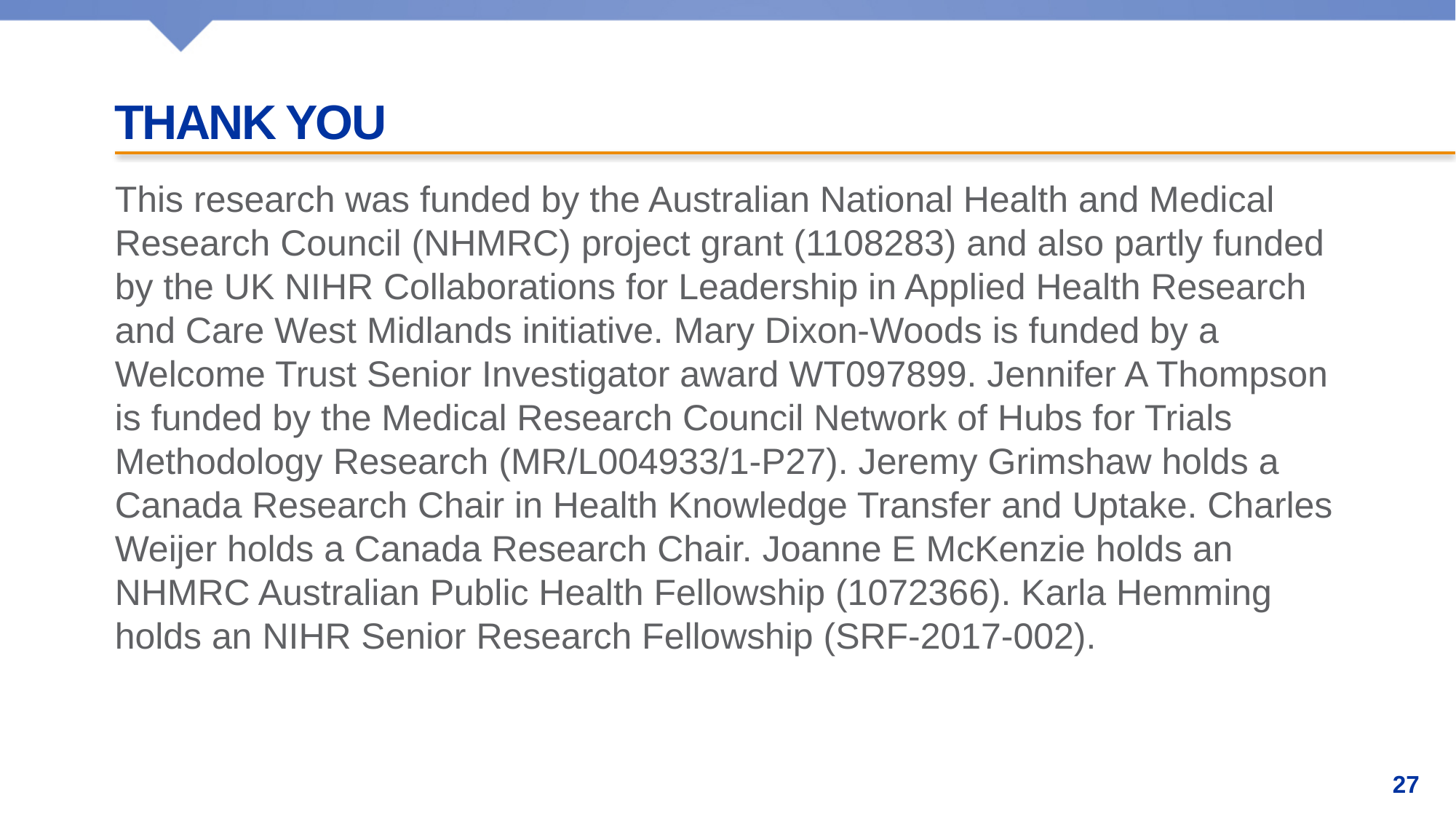

# Thank you
This research was funded by the Australian National Health and Medical Research Council (NHMRC) project grant (1108283) and also partly funded by the UK NIHR Collaborations for Leadership in Applied Health Research and Care West Midlands initiative. Mary Dixon-Woods is funded by a Welcome Trust Senior Investigator award WT097899. Jennifer A Thompson is funded by the Medical Research Council Network of Hubs for Trials Methodology Research (MR/L004933/1-P27). Jeremy Grimshaw holds a Canada Research Chair in Health Knowledge Transfer and Uptake. Charles Weijer holds a Canada Research Chair. Joanne E McKenzie holds an NHMRC Australian Public Health Fellowship (1072366). Karla Hemming holds an NIHR Senior Research Fellowship (SRF-2017-002).

27